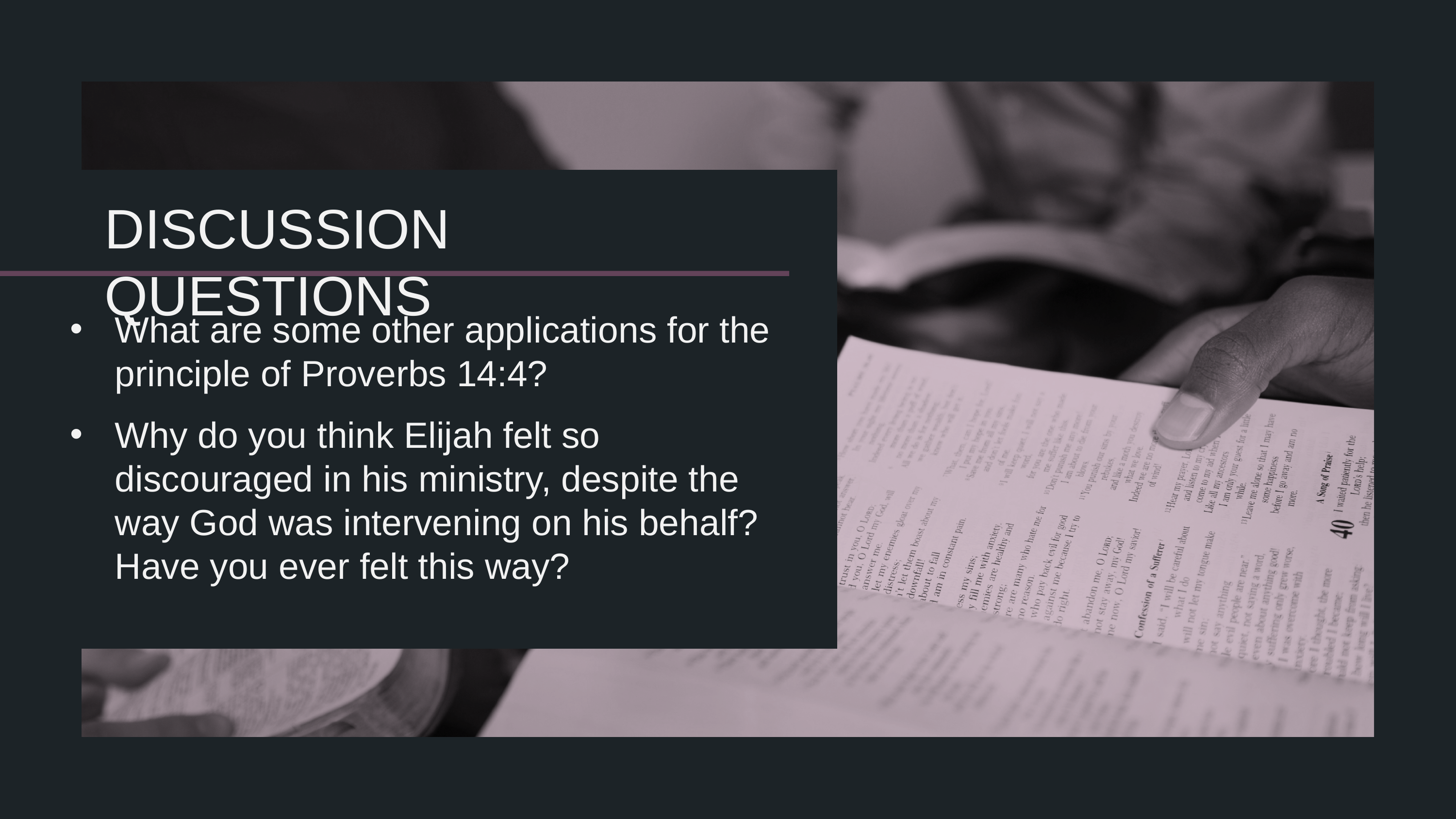

What are some other applications for the principle of Proverbs 14:4?
Why do you think Elijah felt so discouraged in his ministry, despite the way God was intervening on his behalf? Have you ever felt this way?